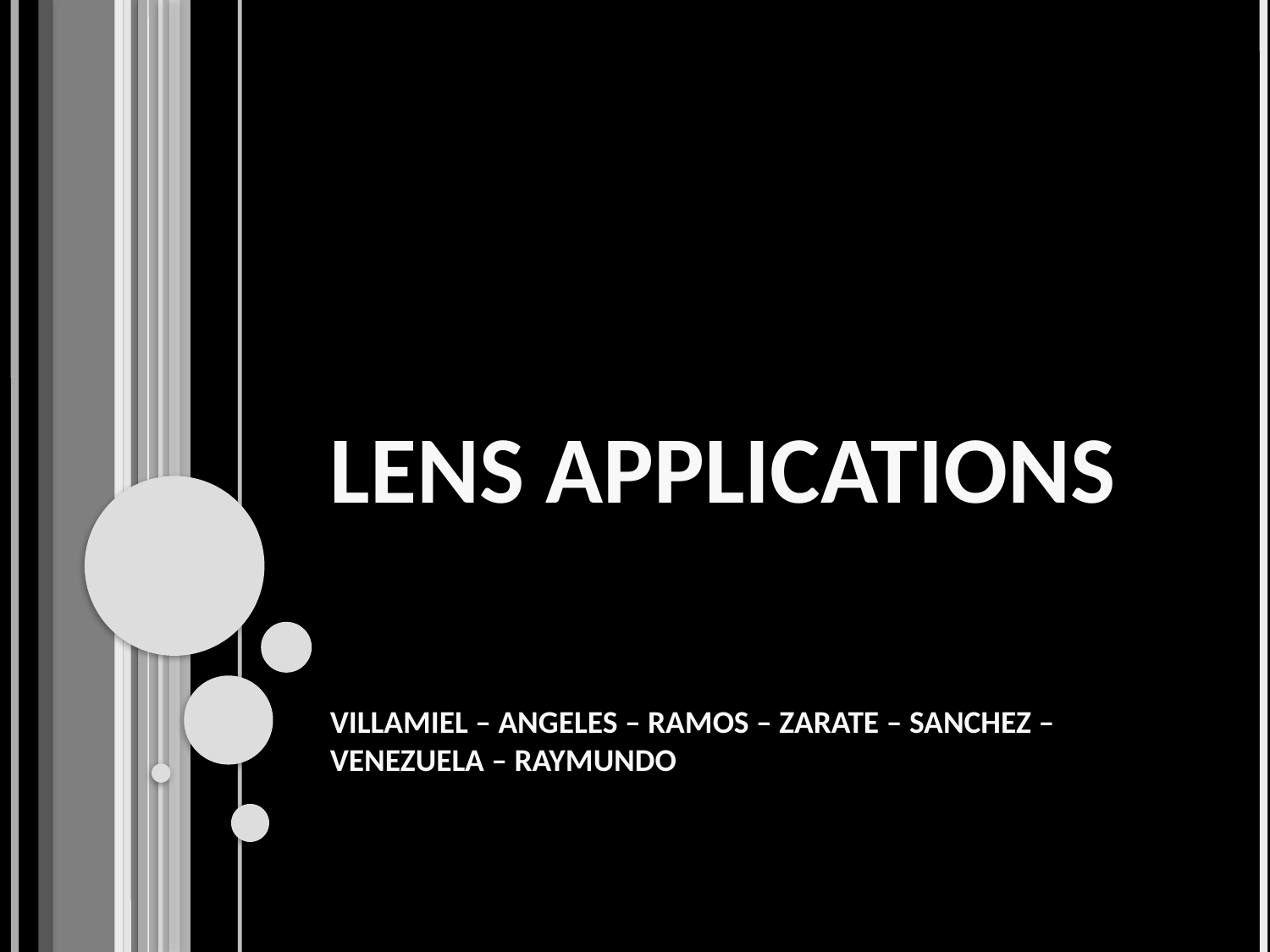

# LENS APPLICATIONS
VILLAMIEL – ANGELES – RAMOS – ZARATE – SANCHEZ – VENEZUELA – RAYMUNDO